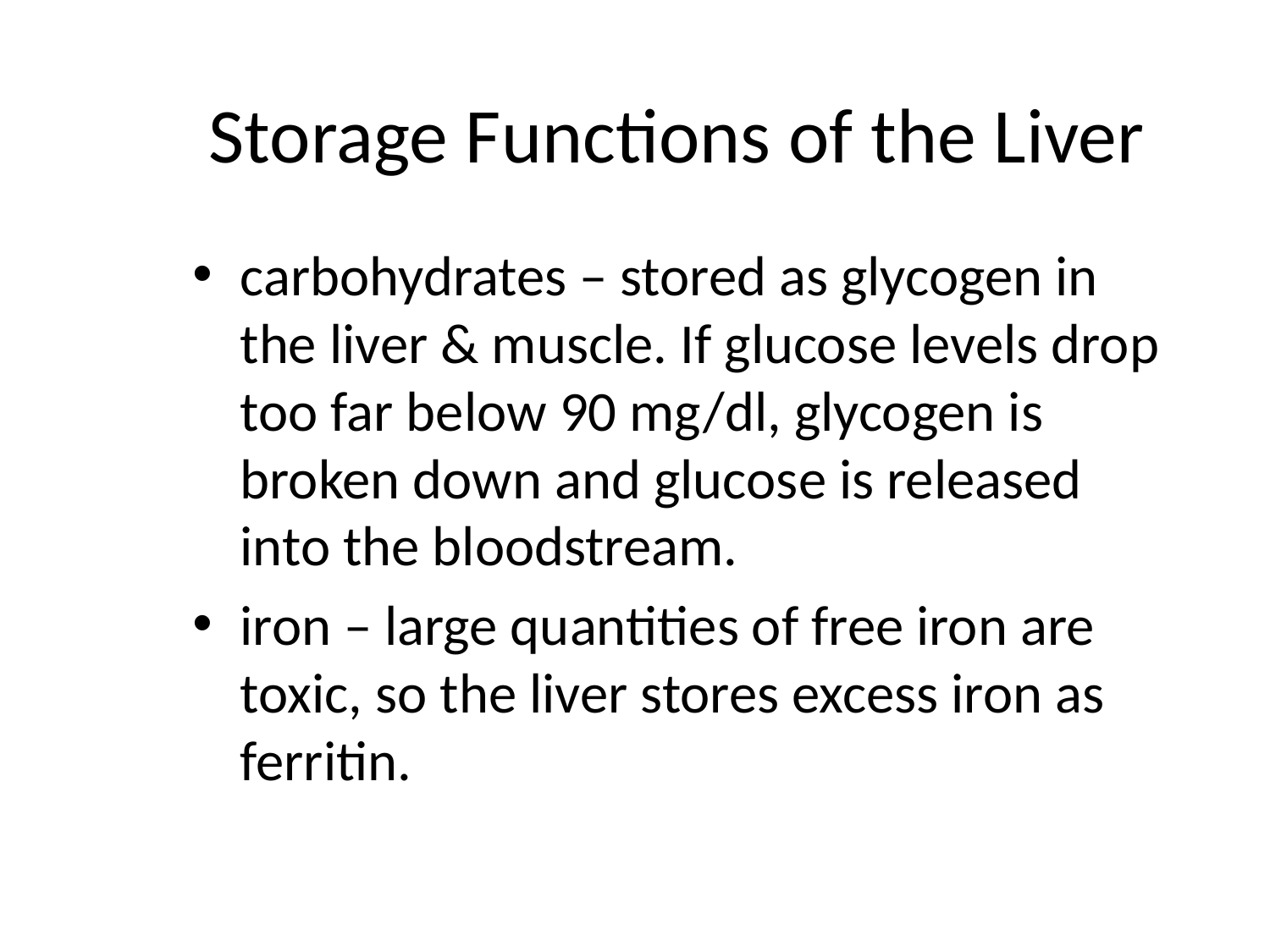

# Storage Functions of the Liver
carbohydrates – stored as glycogen in the liver & muscle. If glucose levels drop too far below 90 mg/dl, glycogen is broken down and glucose is released into the bloodstream.
iron – large quantities of free iron are toxic, so the liver stores excess iron as ferritin.